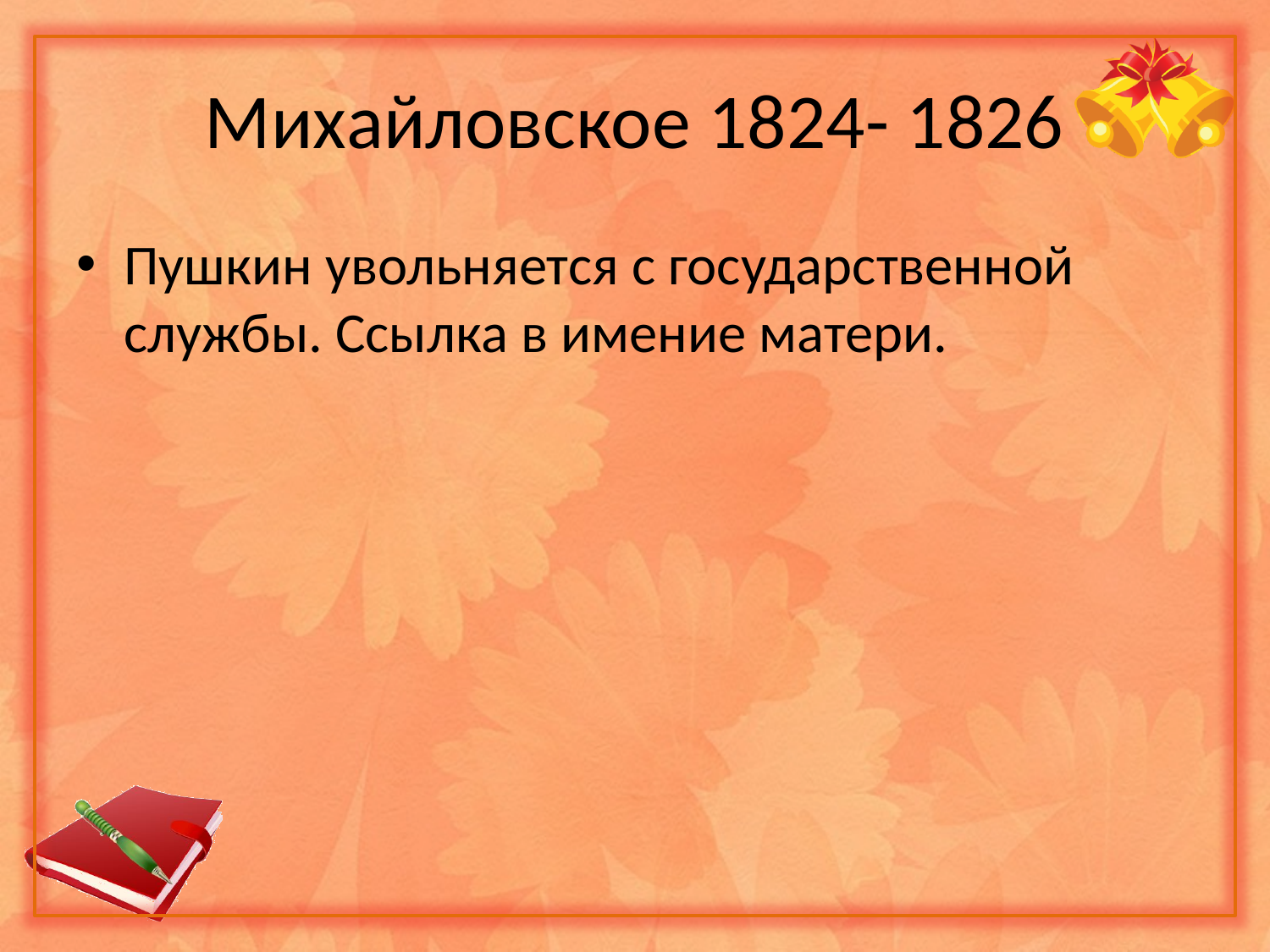

Михайловское 1824- 1826
Пушкин увольняется с государственной службы. Ссылка в имение матери.